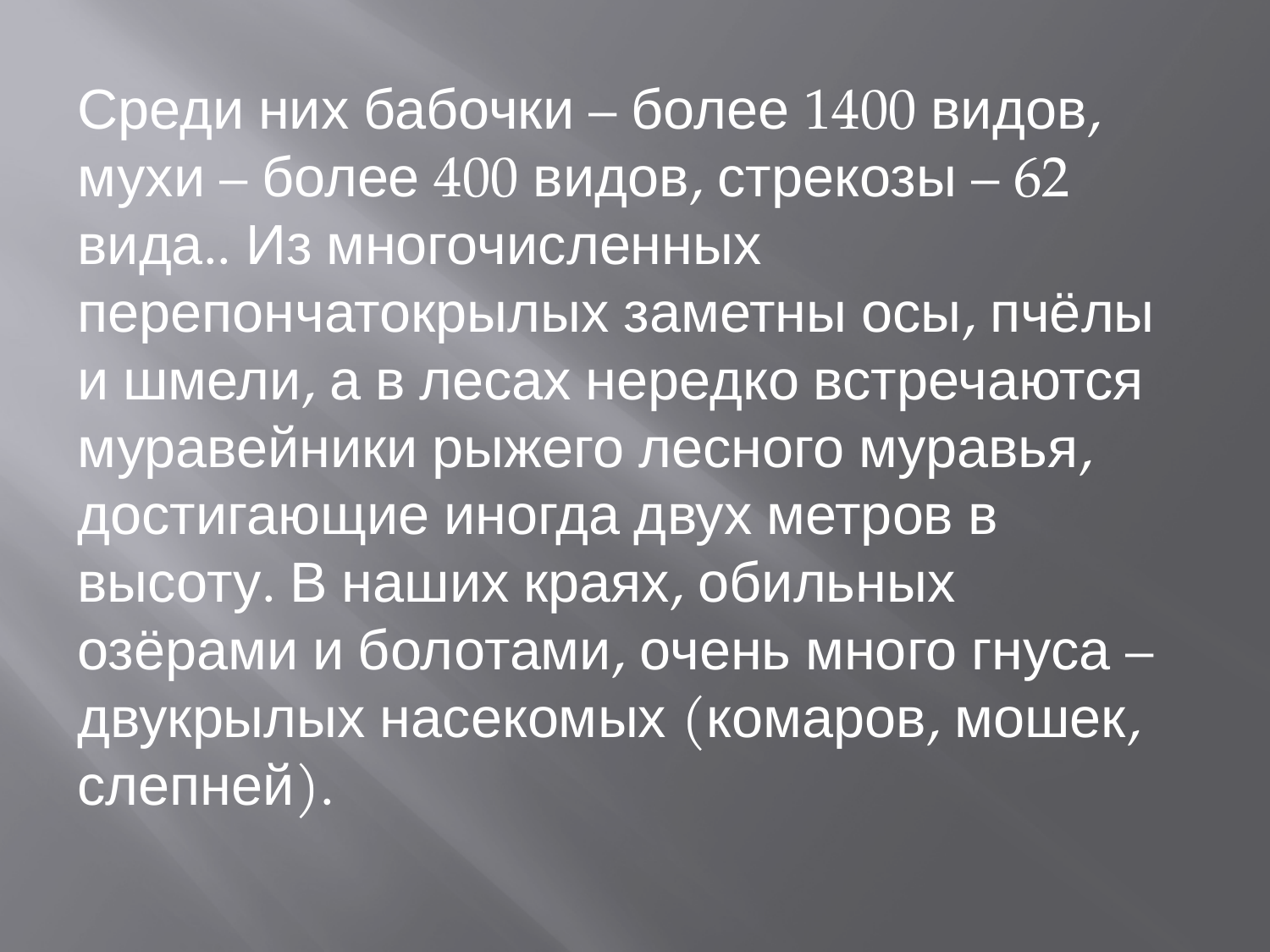

Среди них бабочки – более 1400 видов, мухи – более 400 видов, стрекозы – 62 вида.. Из многочисленных перепончатокрылых заметны осы, пчёлы и шмели, а в лесах нередко встречаются муравейники рыжего лесного муравья, достигающие иногда двух метров в высоту. В наших краях, обильных озёрами и болотами, очень много гнуса – двукрылых насекомых (комаров, мошек, слепней).